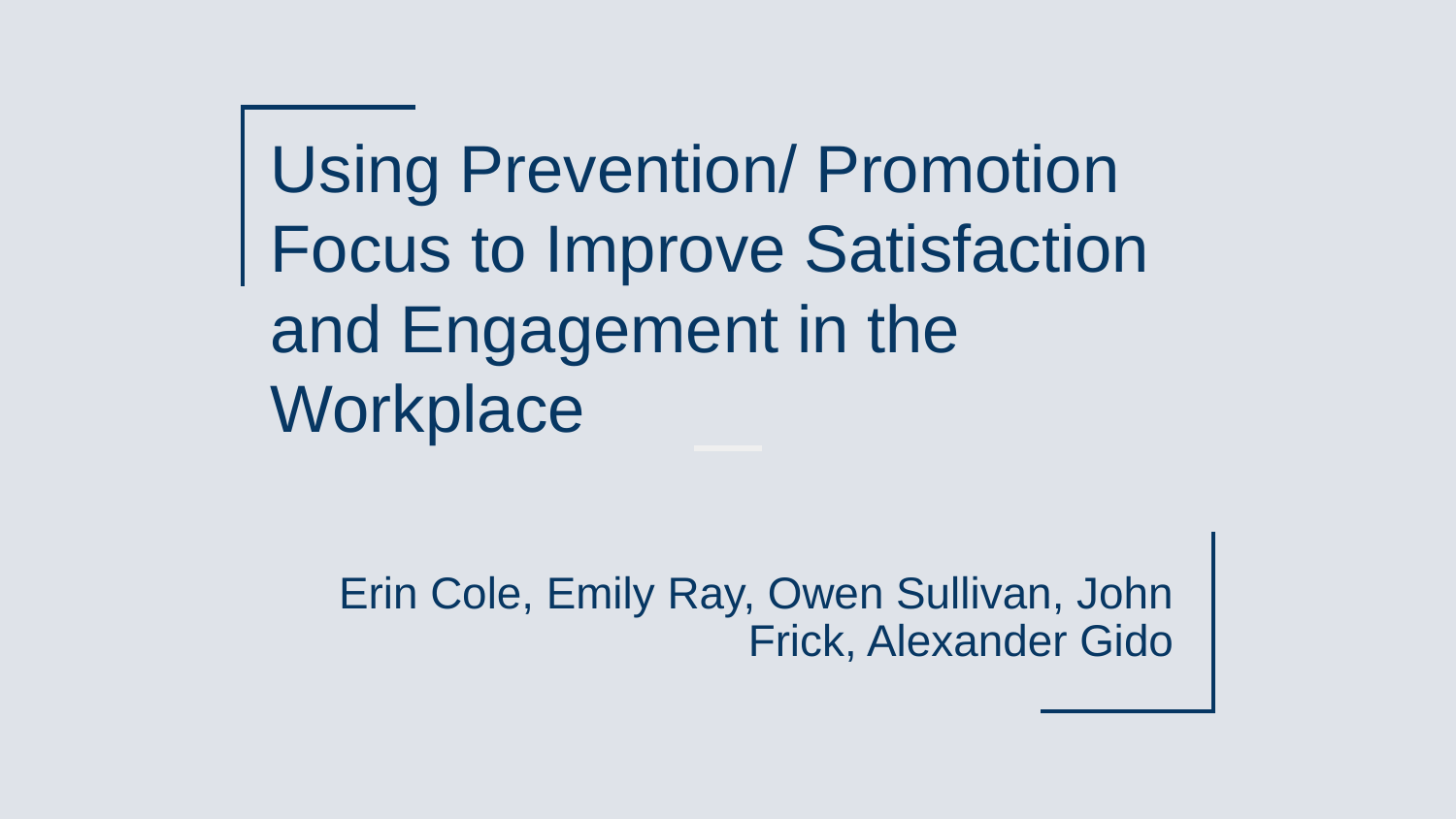

# Using Prevention/ Promotion Focus to Improve Satisfaction and Engagement in the Workplace
Erin Cole, Emily Ray, Owen Sullivan, John Frick, Alexander Gido